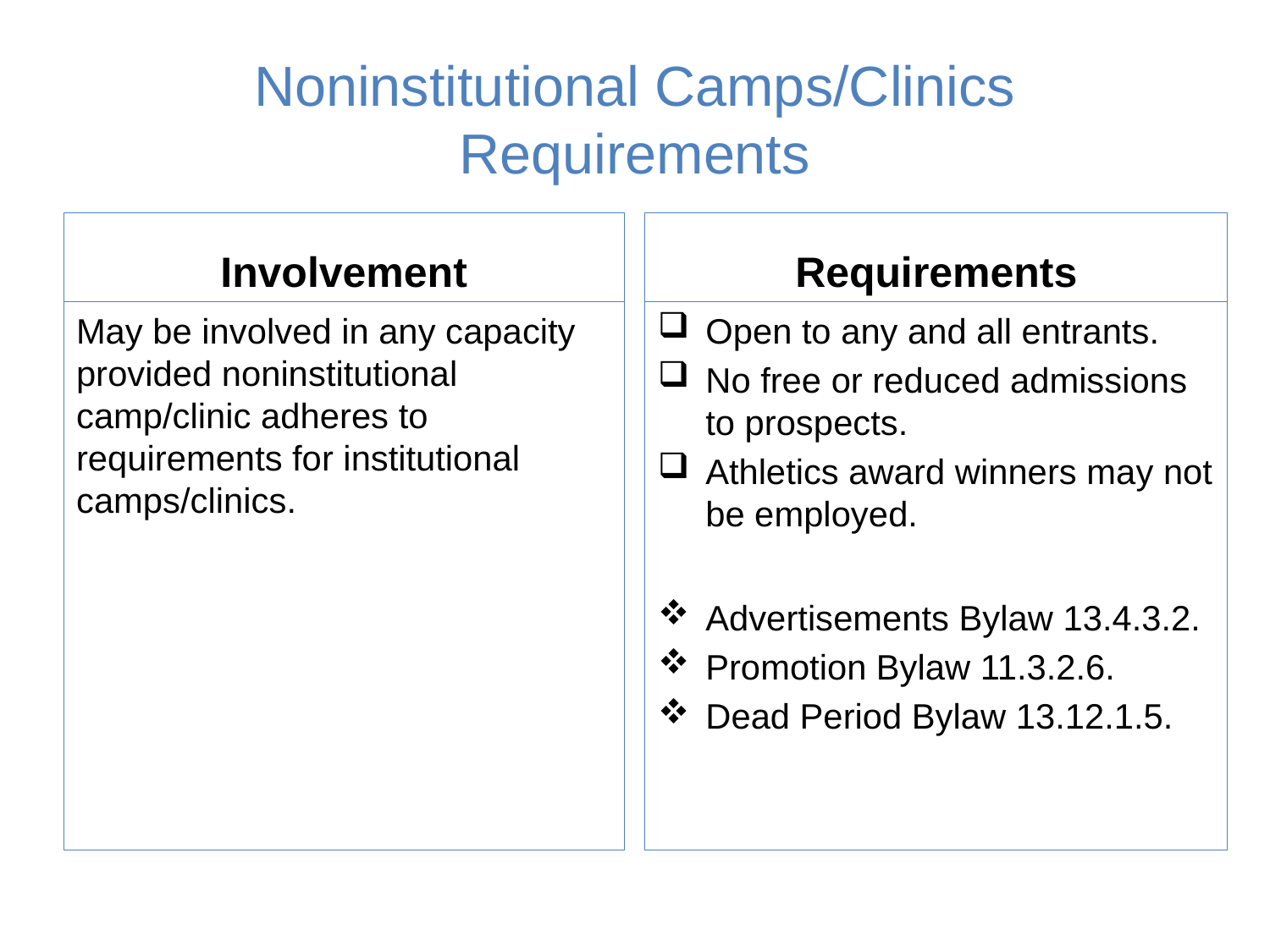

# Noninstitutional Camps/Clinics Requirements
Involvement
Requirements
May be involved in any capacity provided noninstitutional camp/clinic adheres to requirements for institutional camps/clinics.

Open to any and all entrants.
No free or reduced admissions to prospects.
Athletics award winners may not be employed.

Advertisements Bylaw 13.4.3.2.
Promotion Bylaw 11.3.2.6.
Dead Period Bylaw 13.12.1.5.